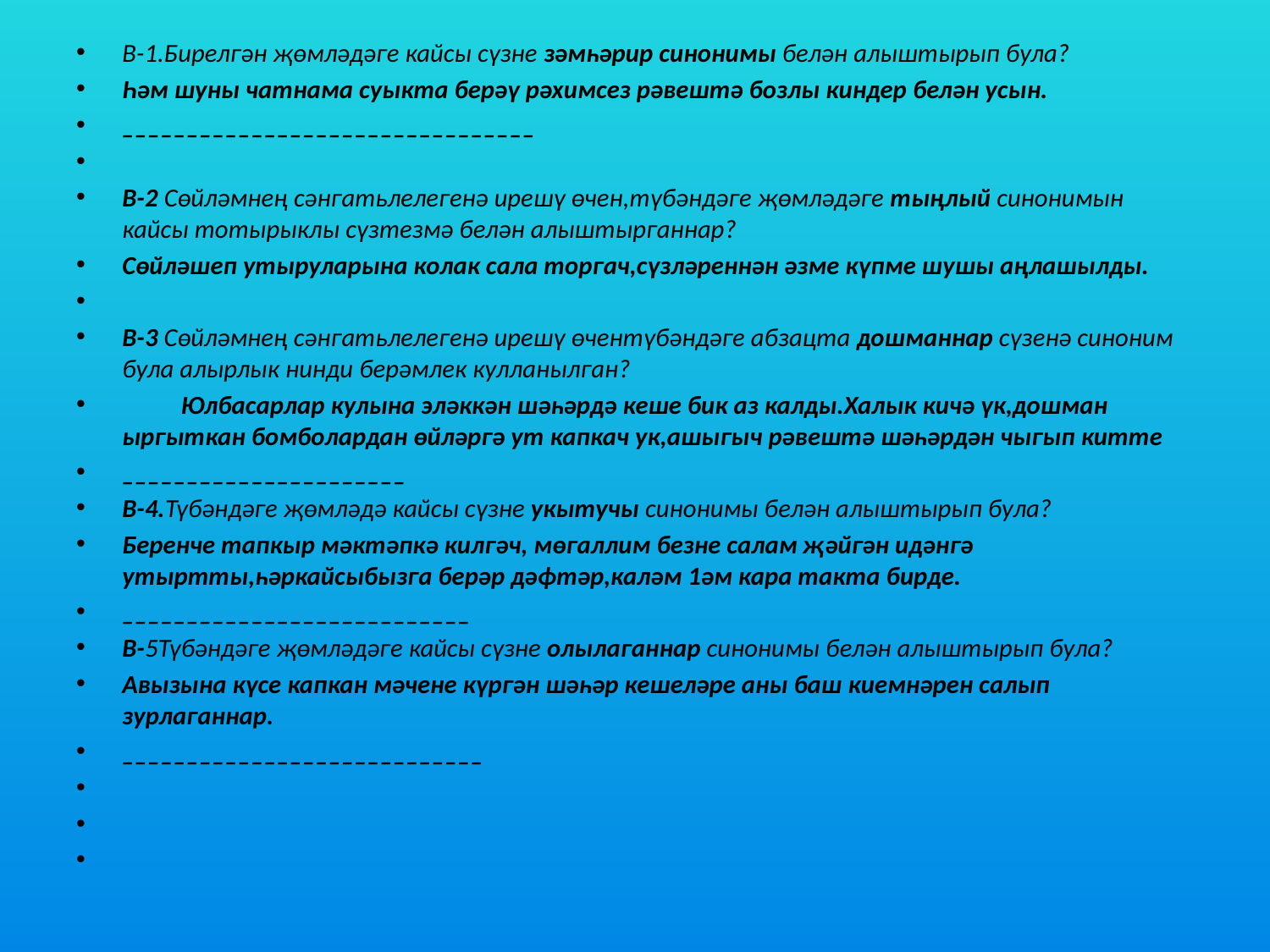

В-1.Бирелгән җөмләдәге кайсы сүзне зәмһәрир синонимы белән алыштырып була?
Һәм шуны чатнама суыкта берәү рәхимсез рәвештә бозлы киндер белән усын.
________________________________

В-2 Сөйләмнең сәнгатьлелегенә ирешү өчен,түбәндәге җөмләдәге тыңлый синонимын кайсы тотырыклы сүзтезмә белән алыштырганнар?
Сөйләшеп утыруларына колак сала торгач,сүзләреннән әзме күпме шушы аңлашылды.

В-3 Сөйләмнең сәнгатьлелегенә ирешү өчентүбәндәге абзацта дошманнар сүзенә синоним була алырлык нинди берәмлек кулланылган?
	Юлбасарлар кулына эләккән шәһәрдә кеше бик аз калды.Халык кичә үк,дошман ыргыткан бомболардан өйләргә ут капкач ук,ашыгыч рәвештә шәһәрдән чыгып китте
______________________
В-4.Түбәндәге җөмләдә кайсы сүзне укытучы синонимы белән алыштырып була?
Беренче тапкыр мәктәпкә килгәч, мөгаллим безне салам җәйгән идәнгә утыртты,һәркайсыбызга берәр дәфтәр,каләм 1әм кара такта бирде.
___________________________
В-5Түбәндәге җөмләдәге кайсы сүзне олылаганнар синонимы белән алыштырып була?
Авызына күсе капкан мәчене күргән шәһәр кешеләре аны баш киемнәрен салып зурлаганнар.
____________________________